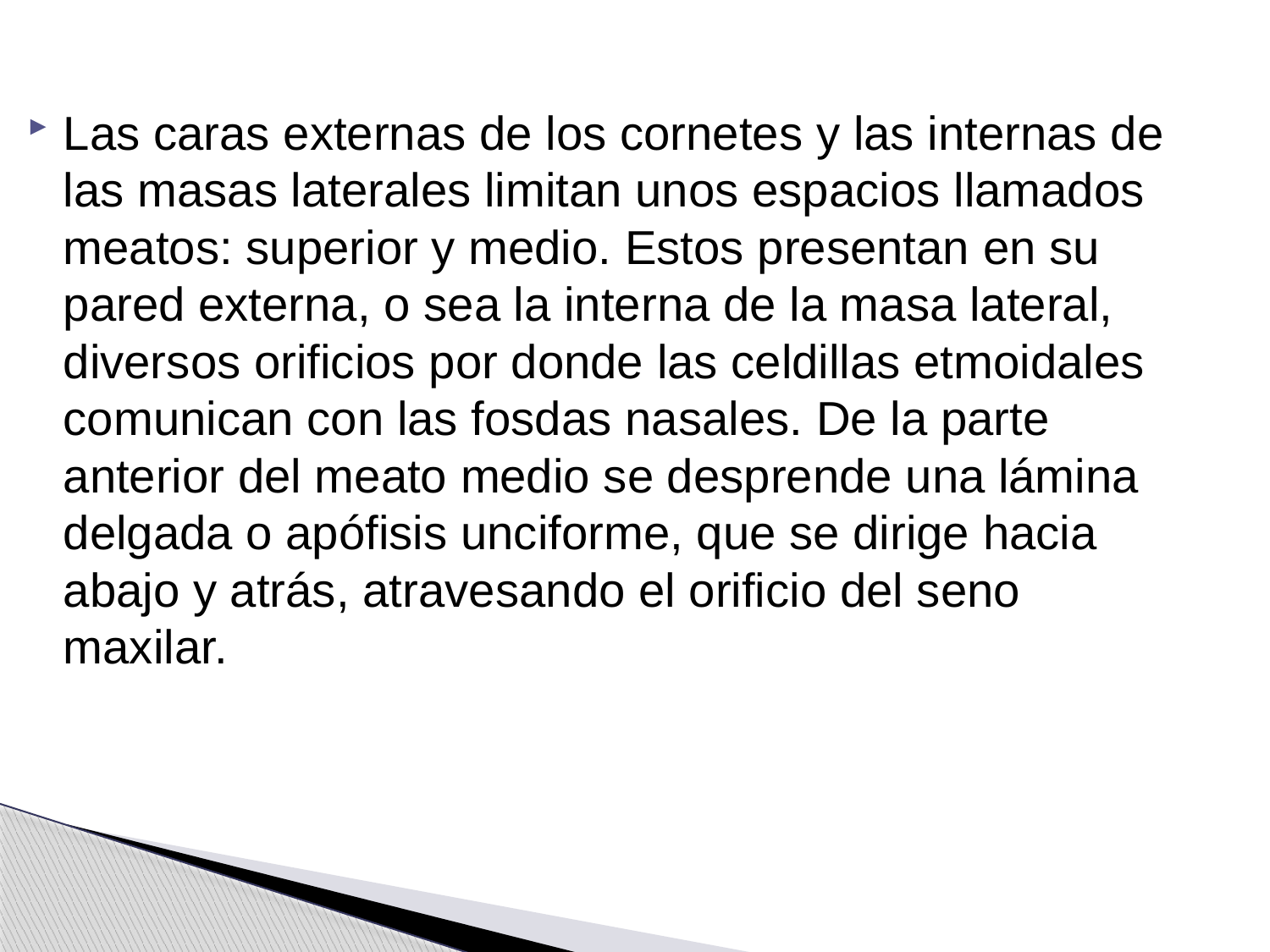

Las caras externas de los cornetes y las internas de las masas laterales limitan unos espacios llamados meatos: superior y medio. Estos presentan en su pared externa, o sea la interna de la masa lateral, diversos orificios por donde las celdillas etmoidales comunican con las fosdas nasales. De la parte anterior del meato medio se desprende una lámina delgada o apófisis unciforme, que se dirige hacia abajo y atrás, atravesando el orificio del seno maxilar.